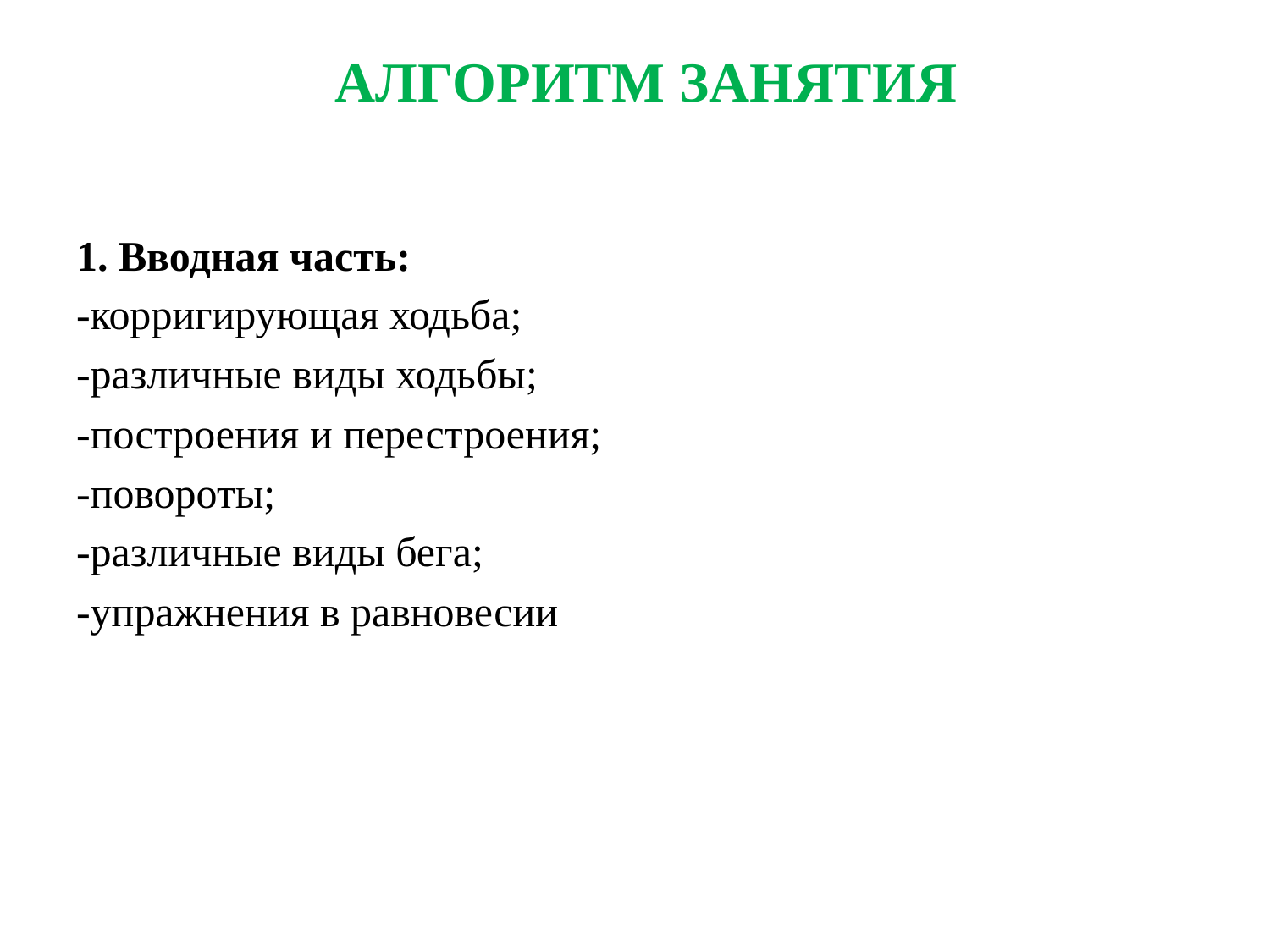

# АЛГОРИТМ ЗАНЯТИЯ
1. Вводная часть:
-корригирующая ходьба;
-различные виды ходьбы;
-построения и перестроения;
-повороты;
-различные виды бега;
-упражнения в равновесии